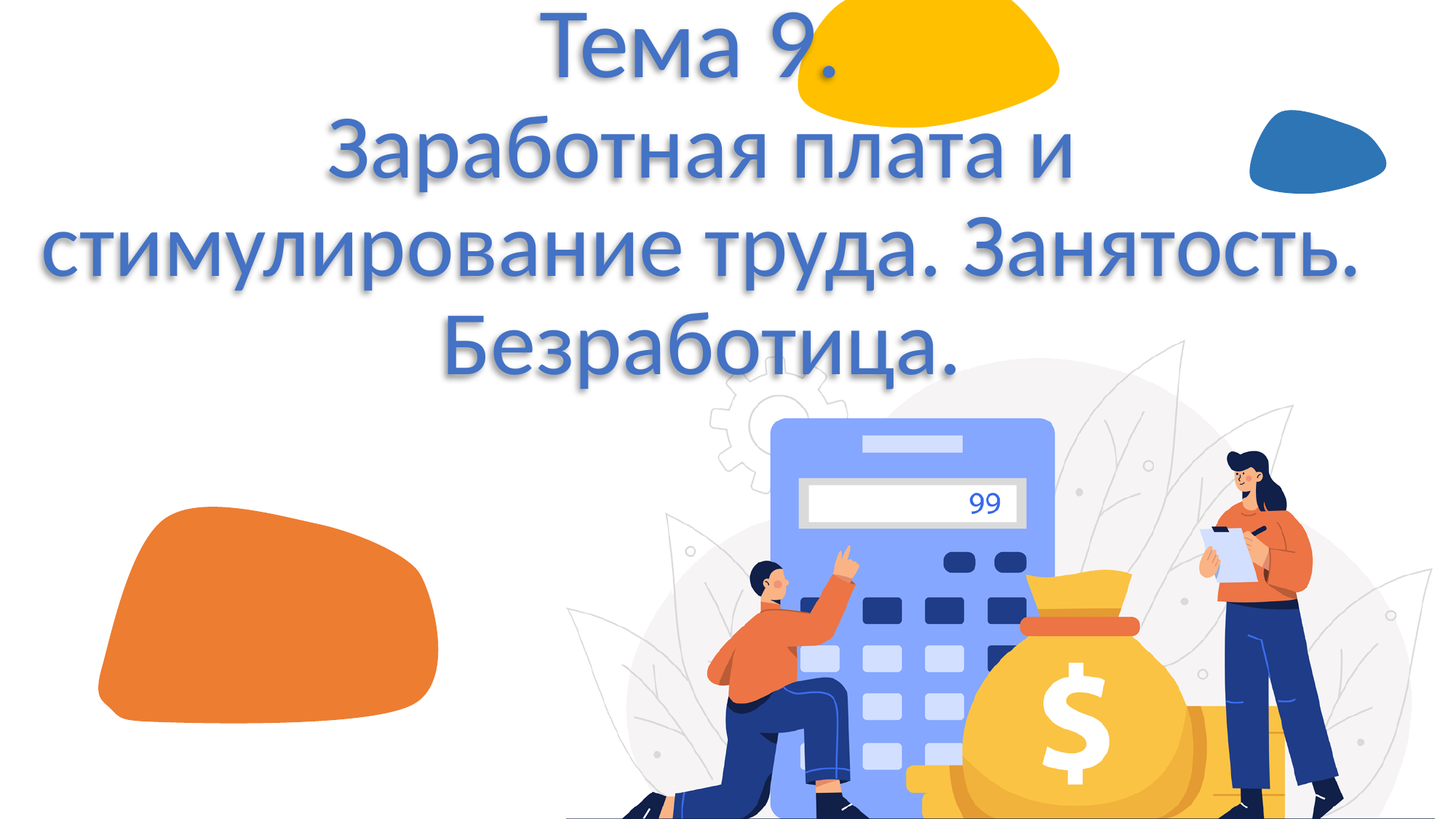

# Тема 9. Заработная плата и стимулирование труда. Занятость. Безработица.